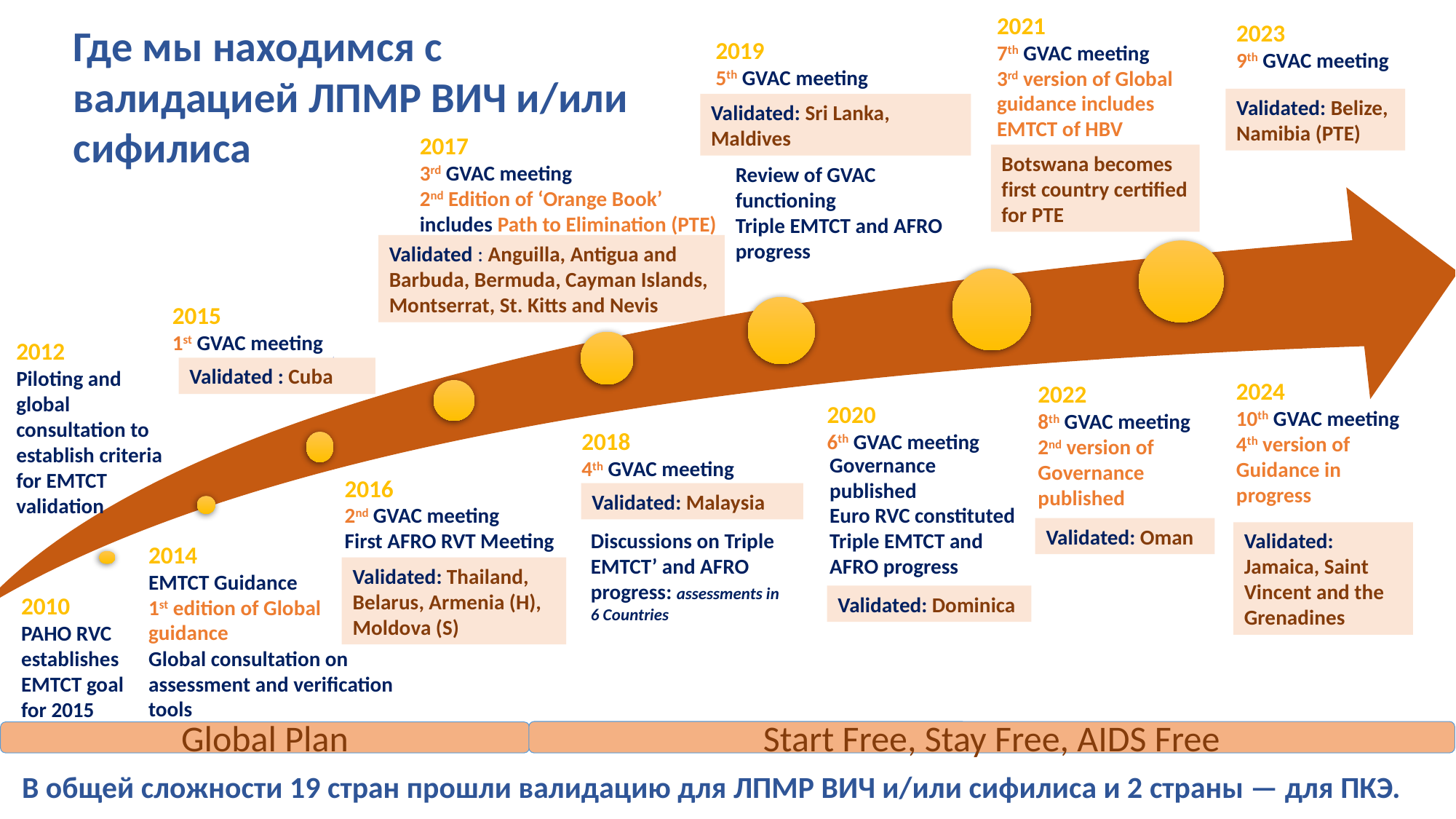

2021
7th GVAC meeting
3rd version of Global guidance includes EMTCT of HBV

2023
9th GVAC meeting

2019
5th GVAC meeting
Где мы находимся с валидацией ЛПМР ВИЧ и/или сифилиса
Validated: Belize, Namibia (PTE)
Validated: Sri Lanka, Maldives
2017
3rd GVAC meeting
2nd Edition of ‘Orange Book’ includes Path to Elimination (PTE)
Botswana becomes first country certified for PTE
Review of GVAC functioning
Triple EMTCT and AFRO progress
Validated : Anguilla, Antigua and Barbuda, Bermuda, Cayman Islands, Montserrat, St. Kitts and Nevis

2015
1st GVAC meeting

2012
Piloting and global consultation to establish criteria for EMTCT validation

Validated : Cuba

2020
6th GVAC meeting
2024
10th GVAC meeting
4th version of Guidance in progress
2022
8th GVAC meeting
2nd version of Governance published

2018
4th GVAC meeting

Governance published
Euro RVC constituted
Triple EMTCT and AFRO progress
2016
2nd GVAC meeting
First AFRO RVT Meeting
Validated: Malaysia

Validated: Oman
2014
EMTCT Guidance
1st edition of Global guidance
Global consultation on assessment and verification tools
Discussions on Triple EMTCT’ and AFRO progress: assessments in 6 Countries
Validated: Jamaica, Saint Vincent and the Grenadines

Validated: Thailand, Belarus, Armenia (H), Moldova (S)
2010
PAHO RVC establishes EMTCT goal for 2015
Resolution

Validated: Dominica
Start Free, Stay Free, AIDS Free
Global Plan
В общей сложности 19 стран прошли валидацию для ЛПМР ВИЧ и/или сифилиса и 2 страны — для ПКЭ.